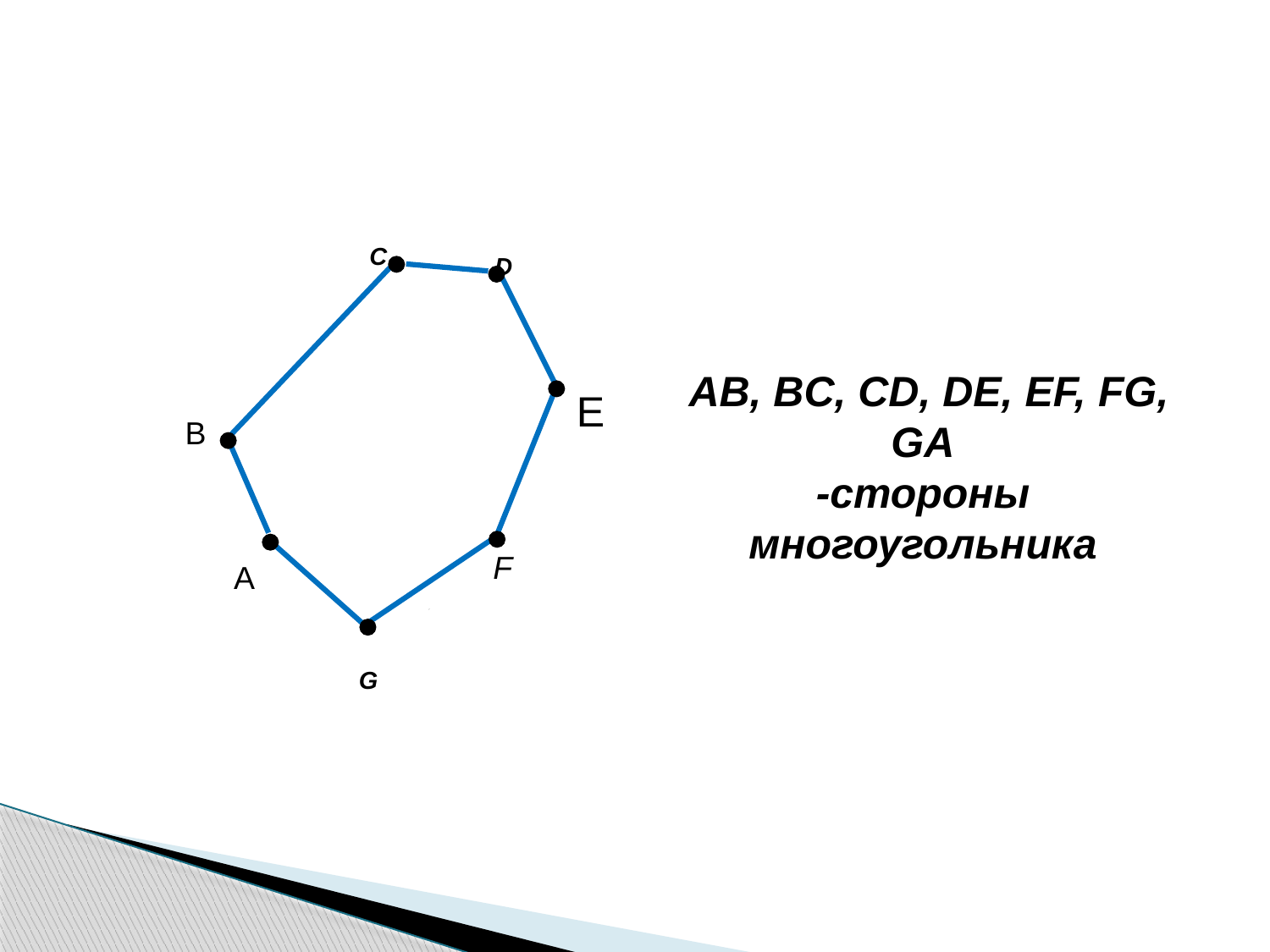

#
C
D

 AB, BC, CD, DE, EF, FG, GA
-стороны многоугольника

E

B

F
А

G